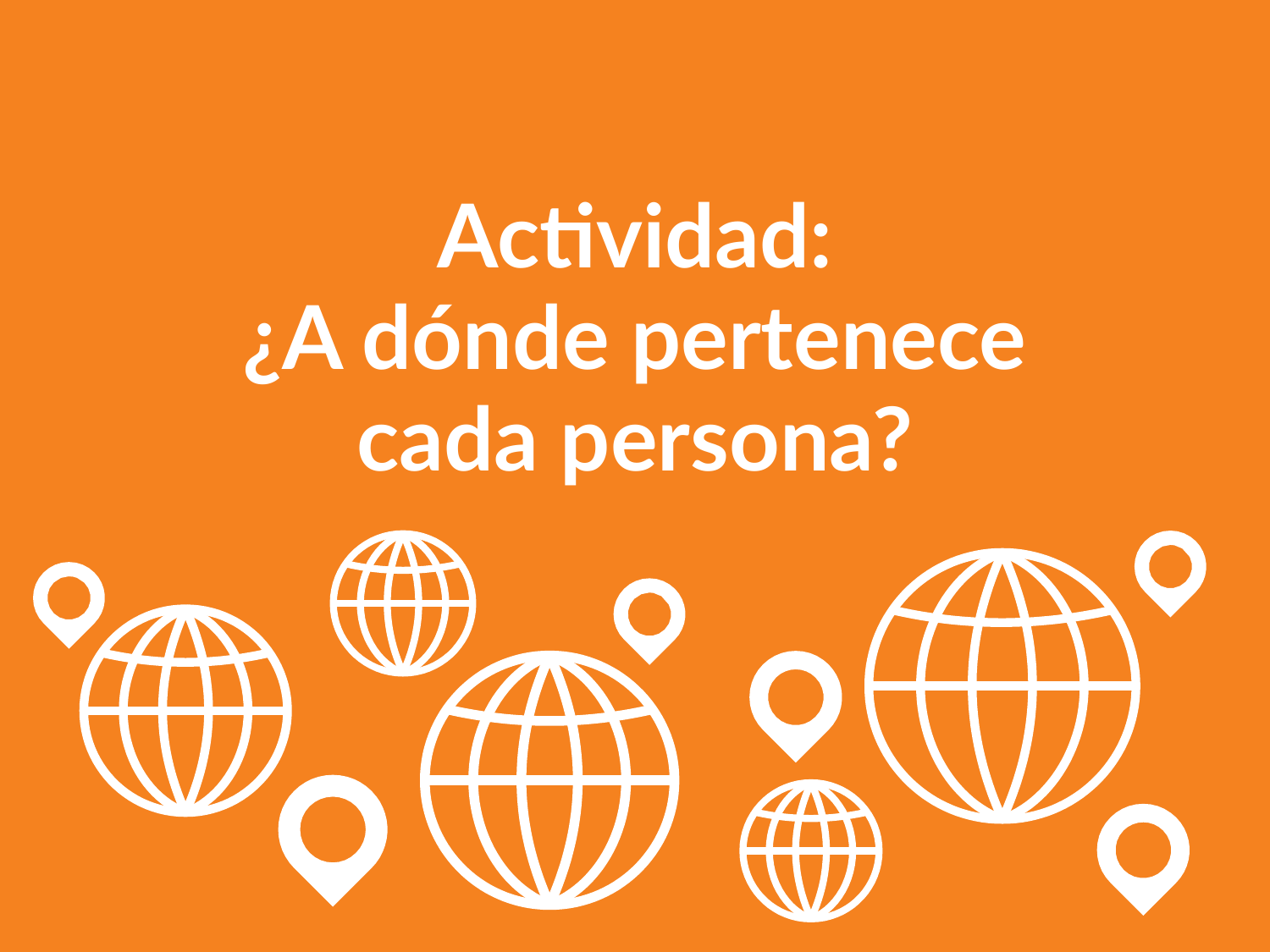

# Actividad:
¿A dónde pertenece cada persona?